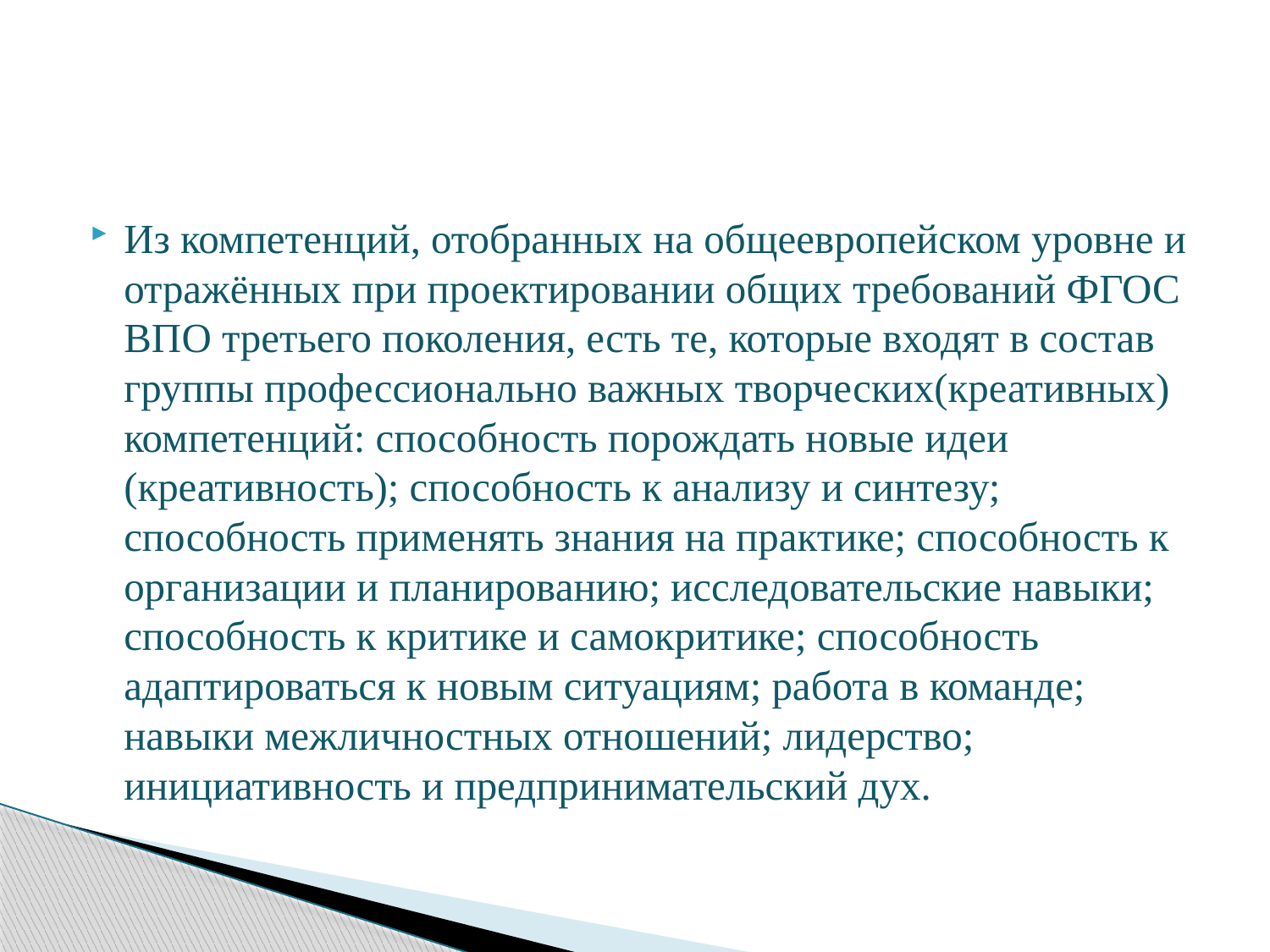

#
Из компетенций, отобранных на общеевропейском уровне и отражённых при проектировании общих требований ФГОС ВПО третьего поколения, есть те, которые входят в состав группы профессионально важных творческих(креативных) компетенций: способность порождать новые идеи (креативность); способность к анализу и синтезу; способность применять знания на практике; способность к организации и планированию; исследовательские навыки; способность к критике и самокритике; способность адаптироваться к новым ситуациям; работа в команде; навыки межличностных отношений; лидерство; инициативность и предпринимательский дух.